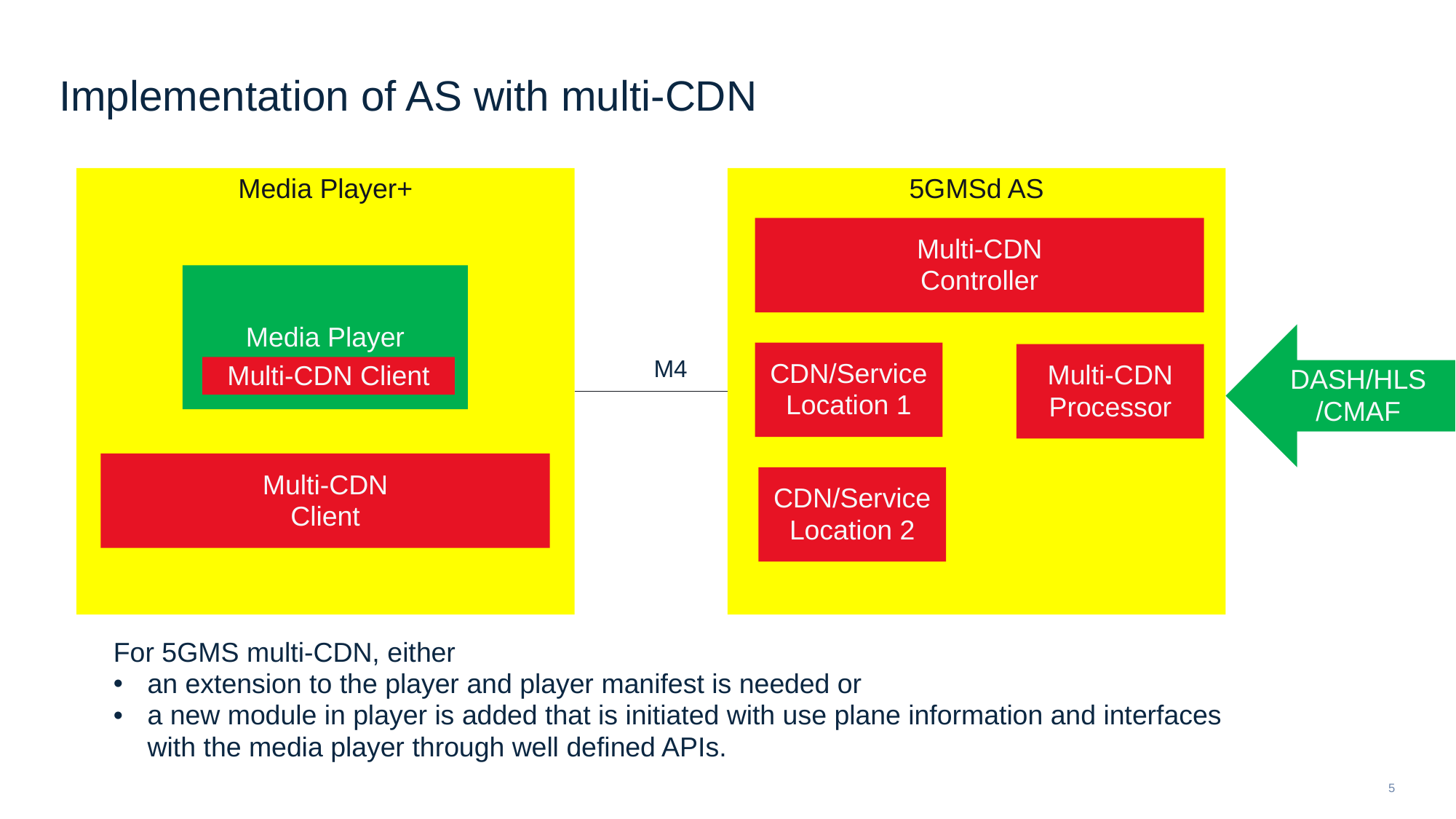

# Implementation of AS with multi-CDN

5GMSd AS
Media Player+
Multi-CDN
Controller
Media Player
DASH/HLS
/CMAF
CDN/Service Location 1
Multi-CDN
Processor
M4
Multi-CDN Client
Multi-CDN
Client
CDN/Service Location 2
For 5GMS multi-CDN, either
an extension to the player and player manifest is needed or
a new module in player is added that is initiated with use plane information and interfaces with the media player through well defined APIs.